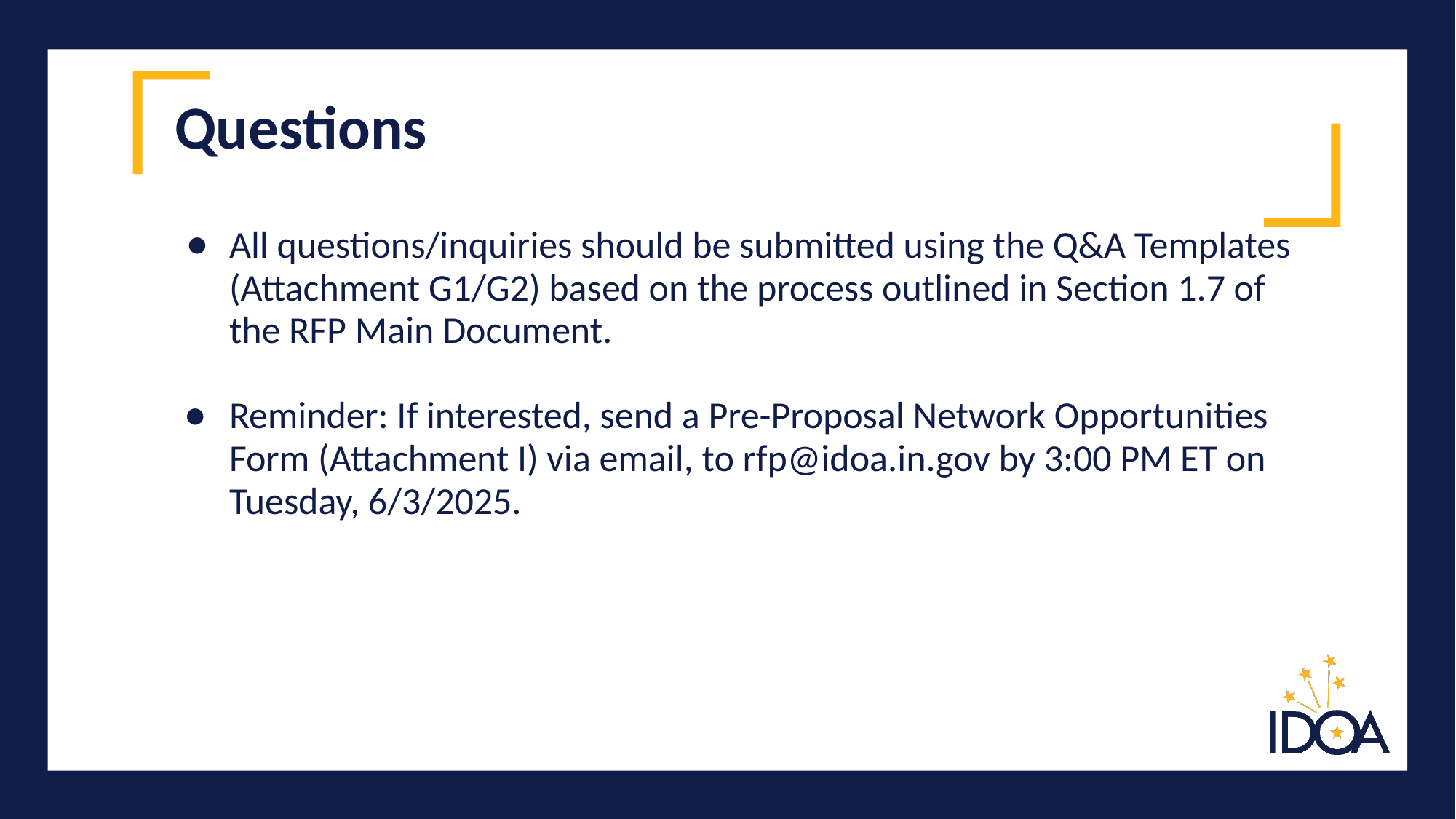

# Questions
All questions/inquiries should be submitted using the Q&A Templates (Attachment G1/G2) based on the process outlined in Section 1.7 of the RFP Main Document.

Reminder: If interested, send a Pre-Proposal Network Opportunities Form (Attachment I) via email, to rfp@idoa.in.gov by 3:00 PM ET on Tuesday, 6/3/2025.